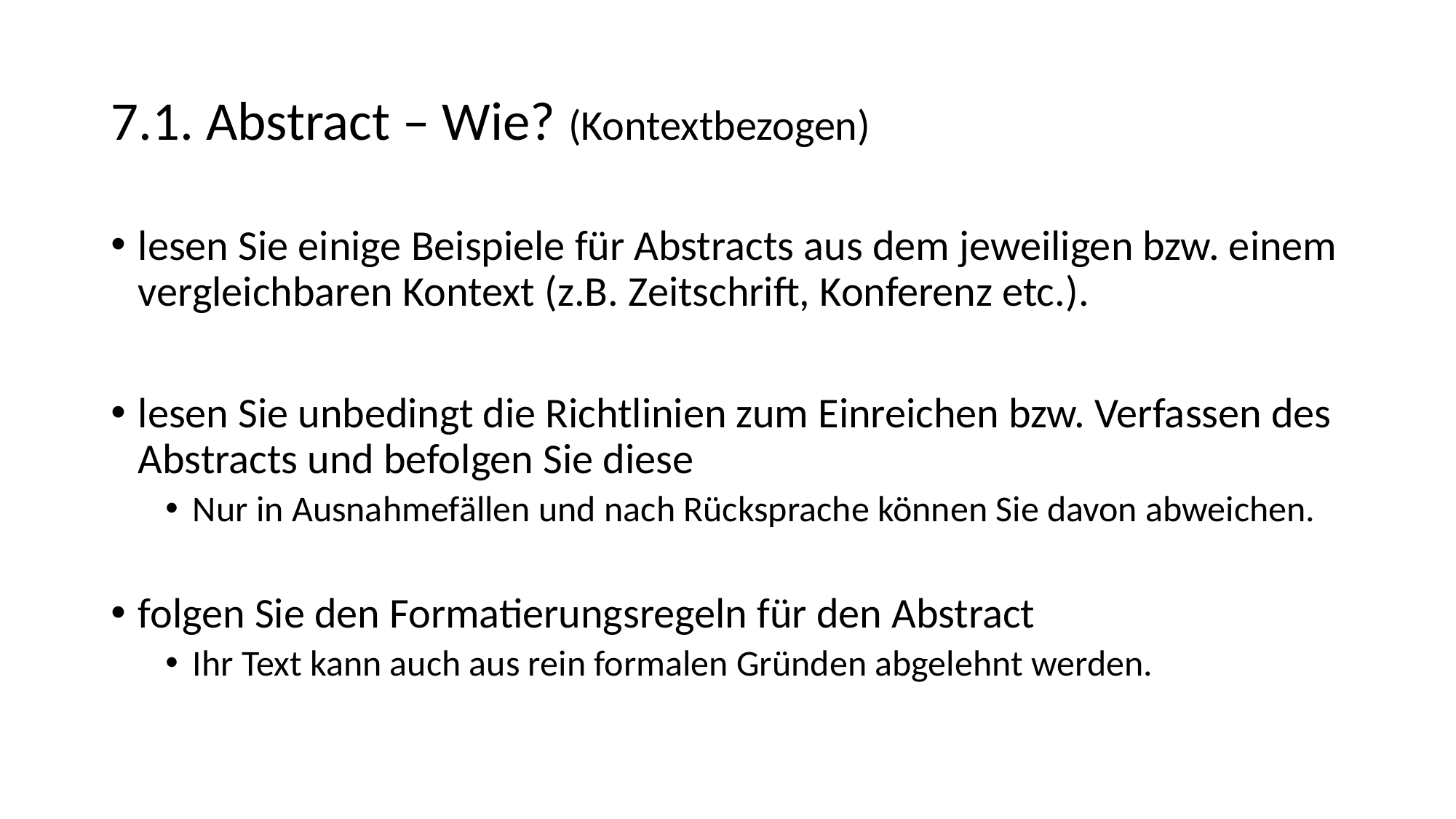

# 7.1. Abstract – Wie? (Kontextbezogen)
lesen Sie einige Beispiele für Abstracts aus dem jeweiligen bzw. einem vergleichbaren Kontext (z.B. Zeitschrift, Konferenz etc.).

lesen Sie unbedingt die Richtlinien zum Einreichen bzw. Verfassen des Abstracts und befolgen Sie diese
Nur in Ausnahmefällen und nach Rücksprache können Sie davon abweichen.

folgen Sie den Formatierungsregeln für den Abstract
Ihr Text kann auch aus rein formalen Gründen abgelehnt werden.